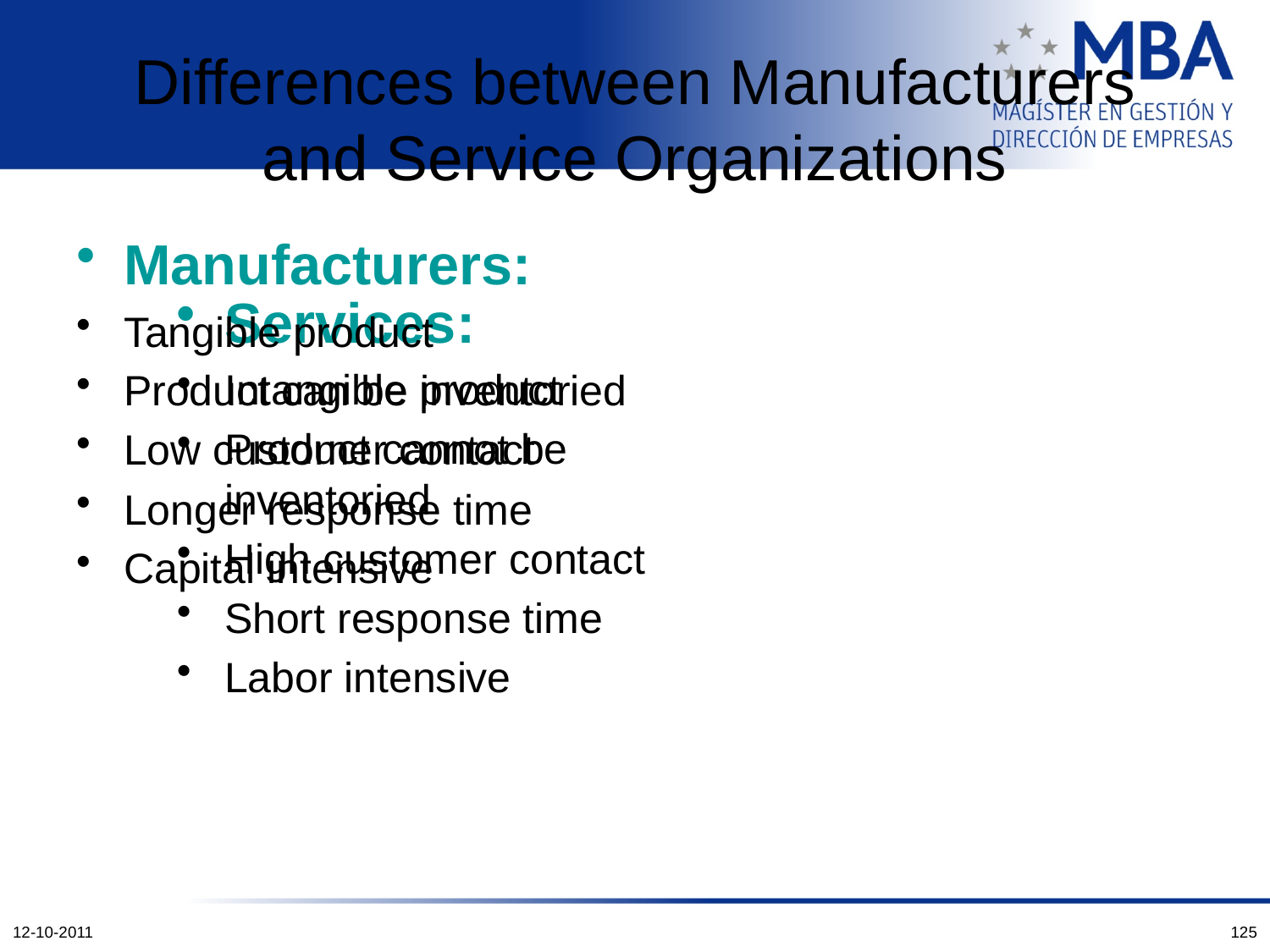

# Differences between Manufacturers and Service Organizations
Manufacturers:
Tangible product
Product can be inventoried
Low customer contact
Longer response time
Capital intensive

Services:
Intangible product
Product cannot be inventoried
High customer contact
Short response time
Labor intensive

12-10-2011
125